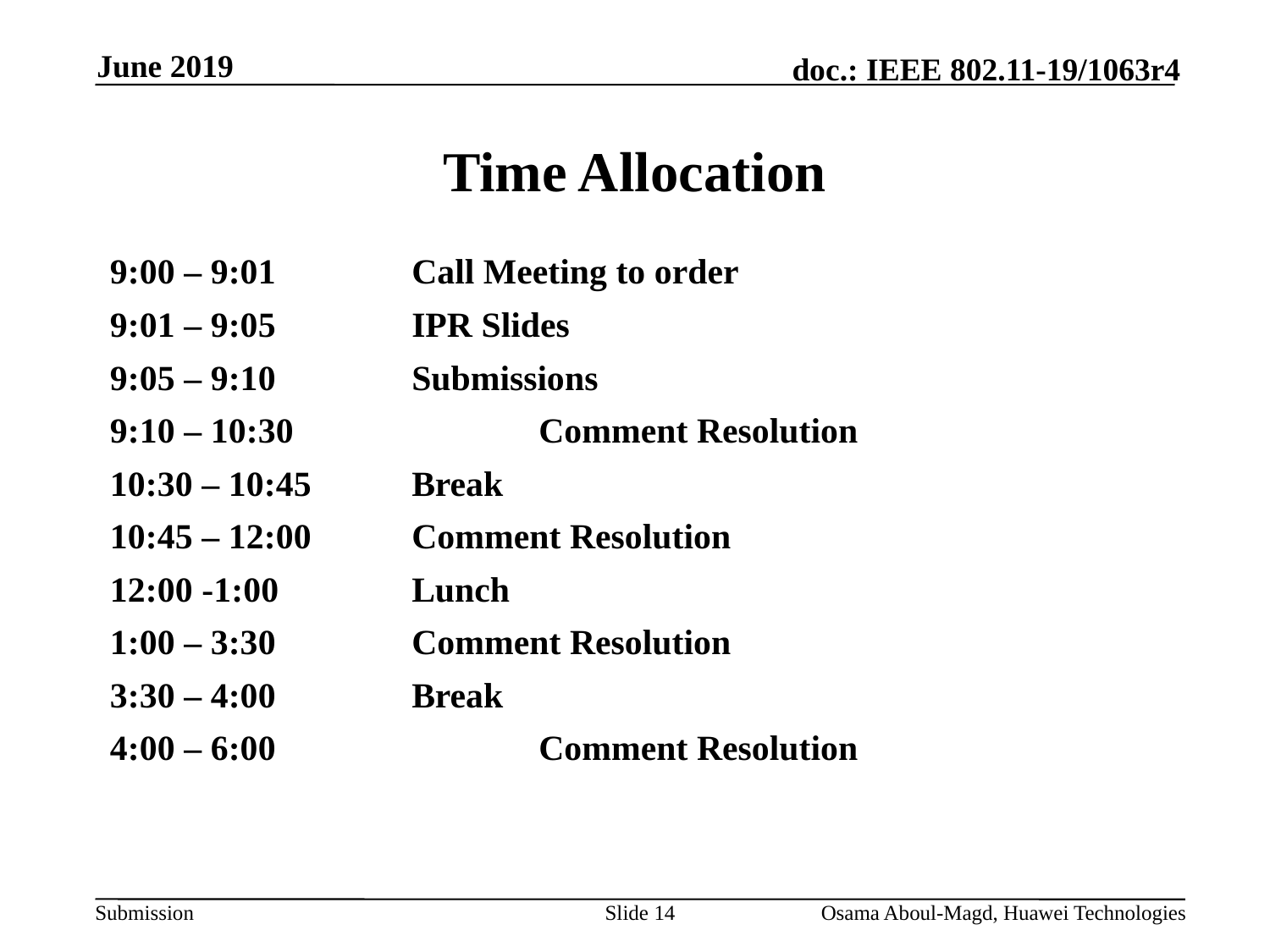

June 2019
# Time Allocation
9:00 – 9:01		Call Meeting to order
9:01 – 9:05		IPR Slides
9:05 – 9:10		Submissions
9:10 – 10:30		Comment Resolution
10:30 – 10:45	Break
10:45 – 12:00	Comment Resolution
12:00 -1:00		Lunch
1:00 – 3:30		Comment Resolution
3:30 – 4:00		Break
4:00 – 6:00 		Comment Resolution
Slide 14
Osama Aboul-Magd, Huawei Technologies